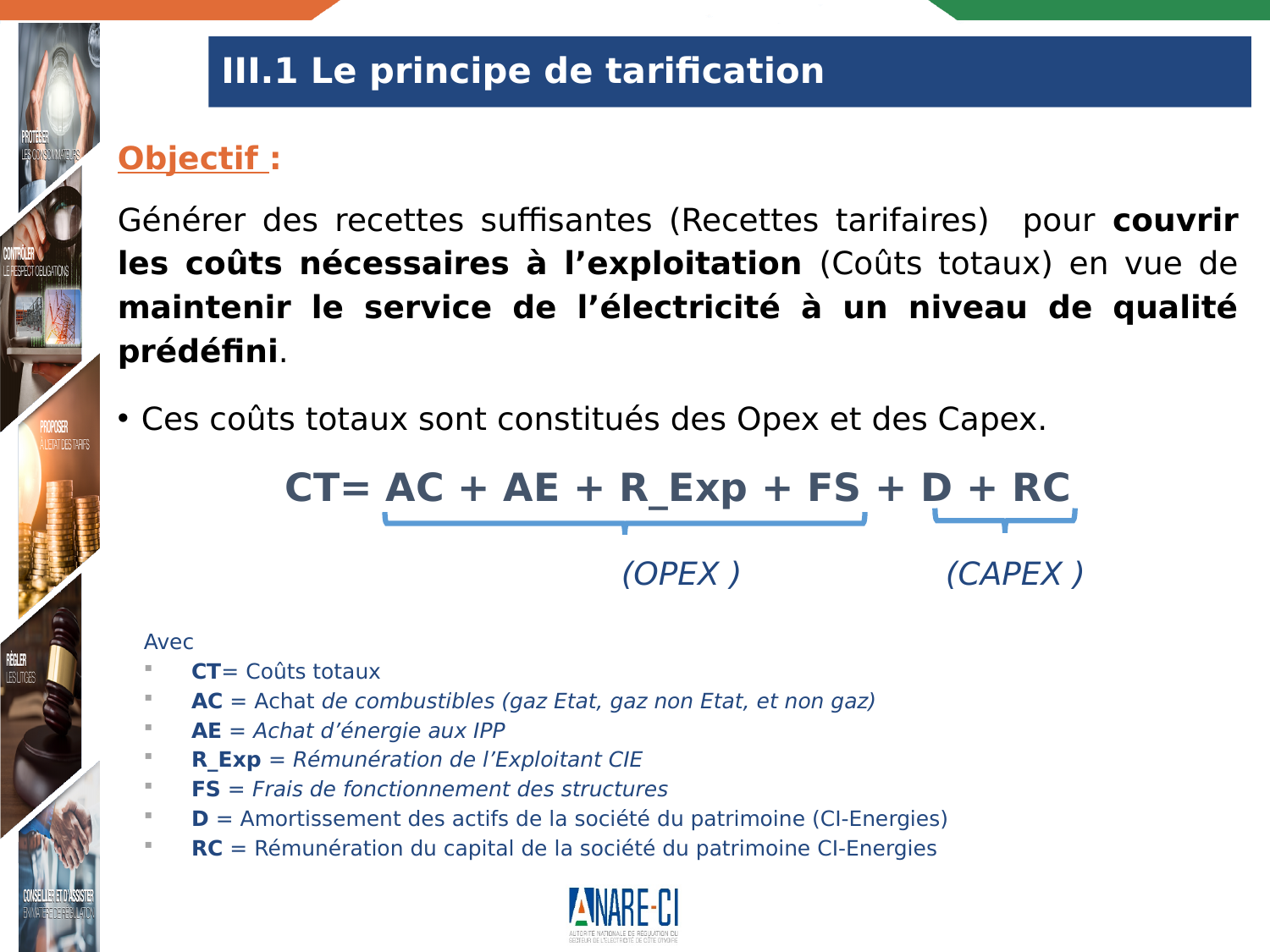

# III.1 Le principe de tarification
Objectif :
Générer des recettes suffisantes (Recettes tarifaires)  pour couvrir les coûts nécessaires à l’exploitation (Coûts totaux) en vue de maintenir le service de l’électricité à un niveau de qualité prédéfini.
Ces coûts totaux sont constitués des Opex et des Capex.

CT= AC + AE + R_Exp + FS + D + RC

		                      (OPEX )                    (CAPEX )

Avec
CT= Coûts totaux
AC = Achat de combustibles (gaz Etat, gaz non Etat, et non gaz)
AE = Achat d’énergie aux IPP
R_Exp = Rémunération de l’Exploitant CIE
FS = Frais de fonctionnement des structures
D = Amortissement des actifs de la société du patrimoine (CI-Energies)
RC = Rémunération du capital de la société du patrimoine CI-Energies